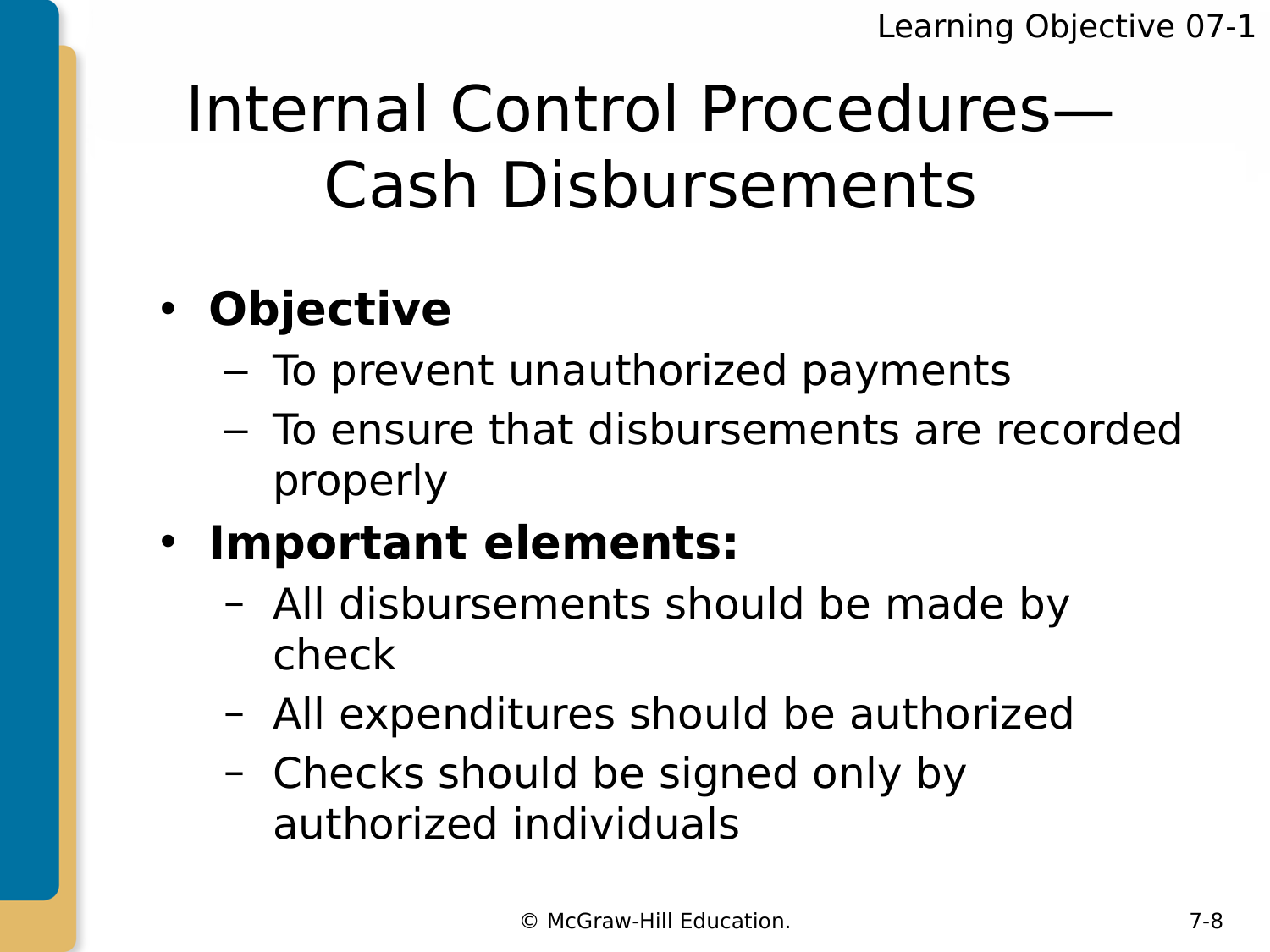

Learning Objective 07-1
# Internal Control Procedures—Cash Disbursements
Objective
To prevent unauthorized payments
To ensure that disbursements are recorded properly
Important elements:
All disbursements should be made by check
All expenditures should be authorized
Checks should be signed only by authorized individuals